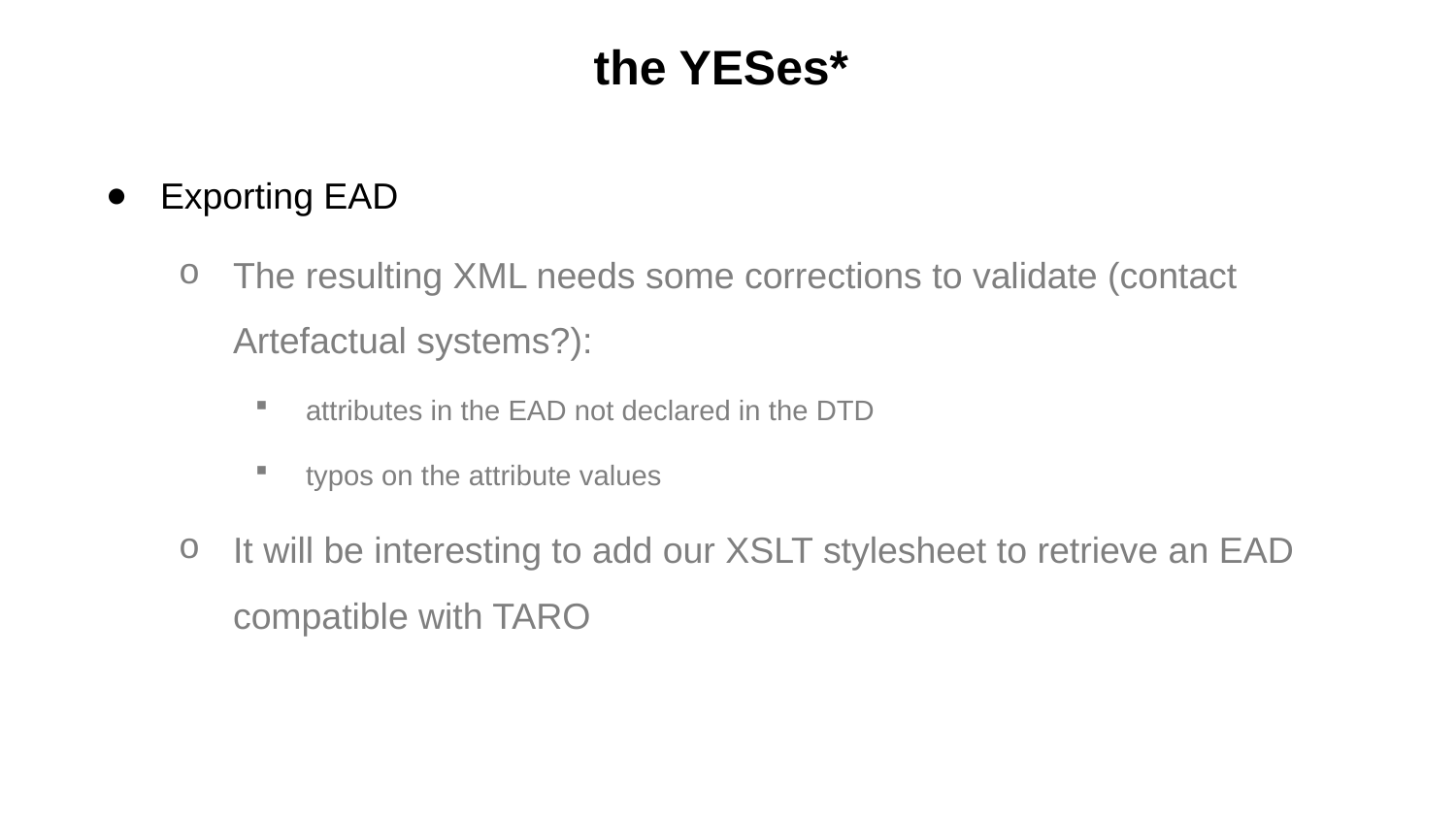

# the YESes*
Exporting EAD
The resulting XML needs some corrections to validate (contact Artefactual systems?):
attributes in the EAD not declared in the DTD
typos on the attribute values
It will be interesting to add our XSLT stylesheet to retrieve an EAD compatible with TARO